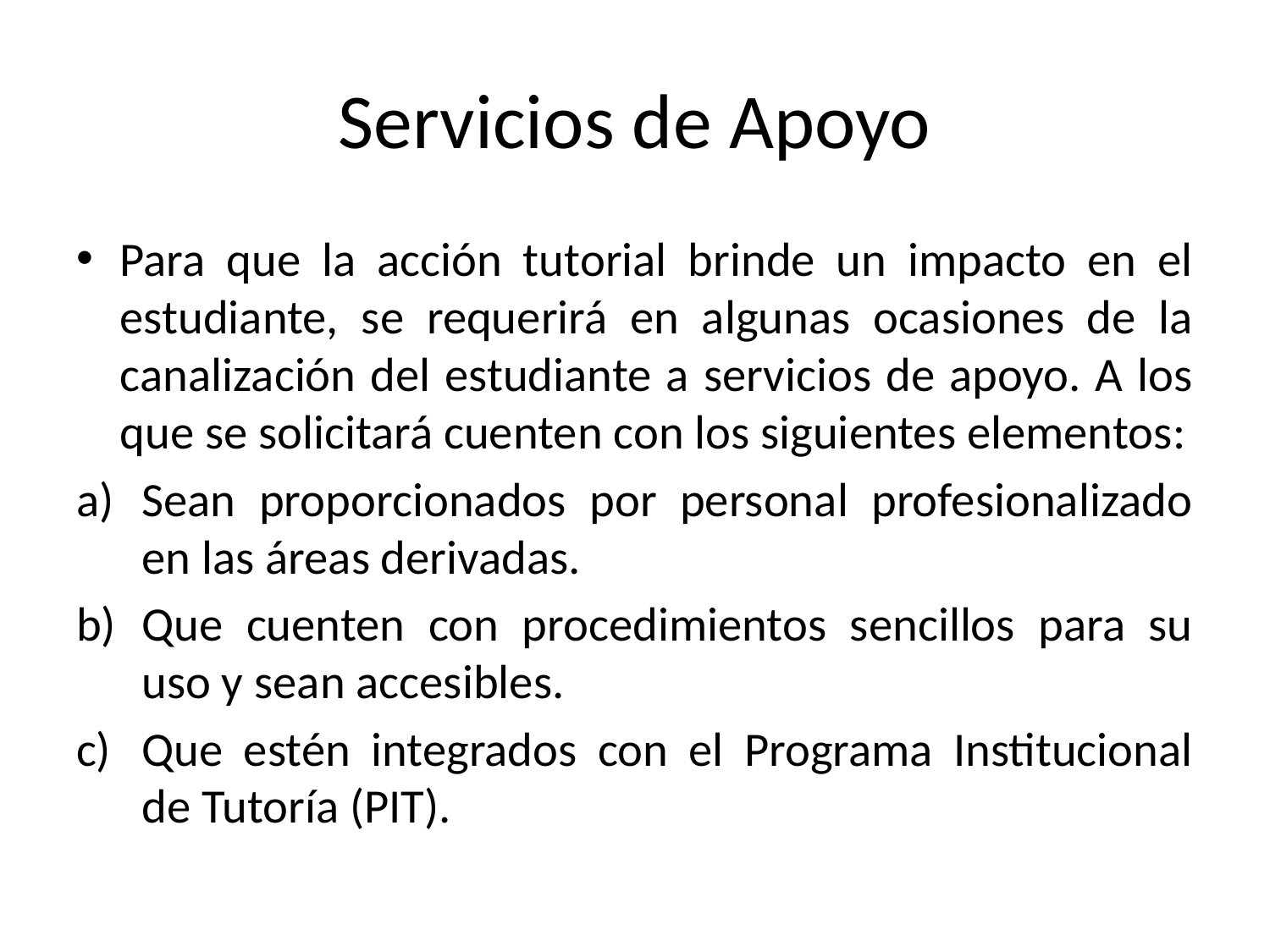

# Servicios de Apoyo
Para que la acción tutorial brinde un impacto en el estudiante, se requerirá en algunas ocasiones de la canalización del estudiante a servicios de apoyo. A los que se solicitará cuenten con los siguientes elementos:
Sean proporcionados por personal profesionalizado en las áreas derivadas.
Que cuenten con procedimientos sencillos para su uso y sean accesibles.
Que estén integrados con el Programa Institucional de Tutoría (PIT).